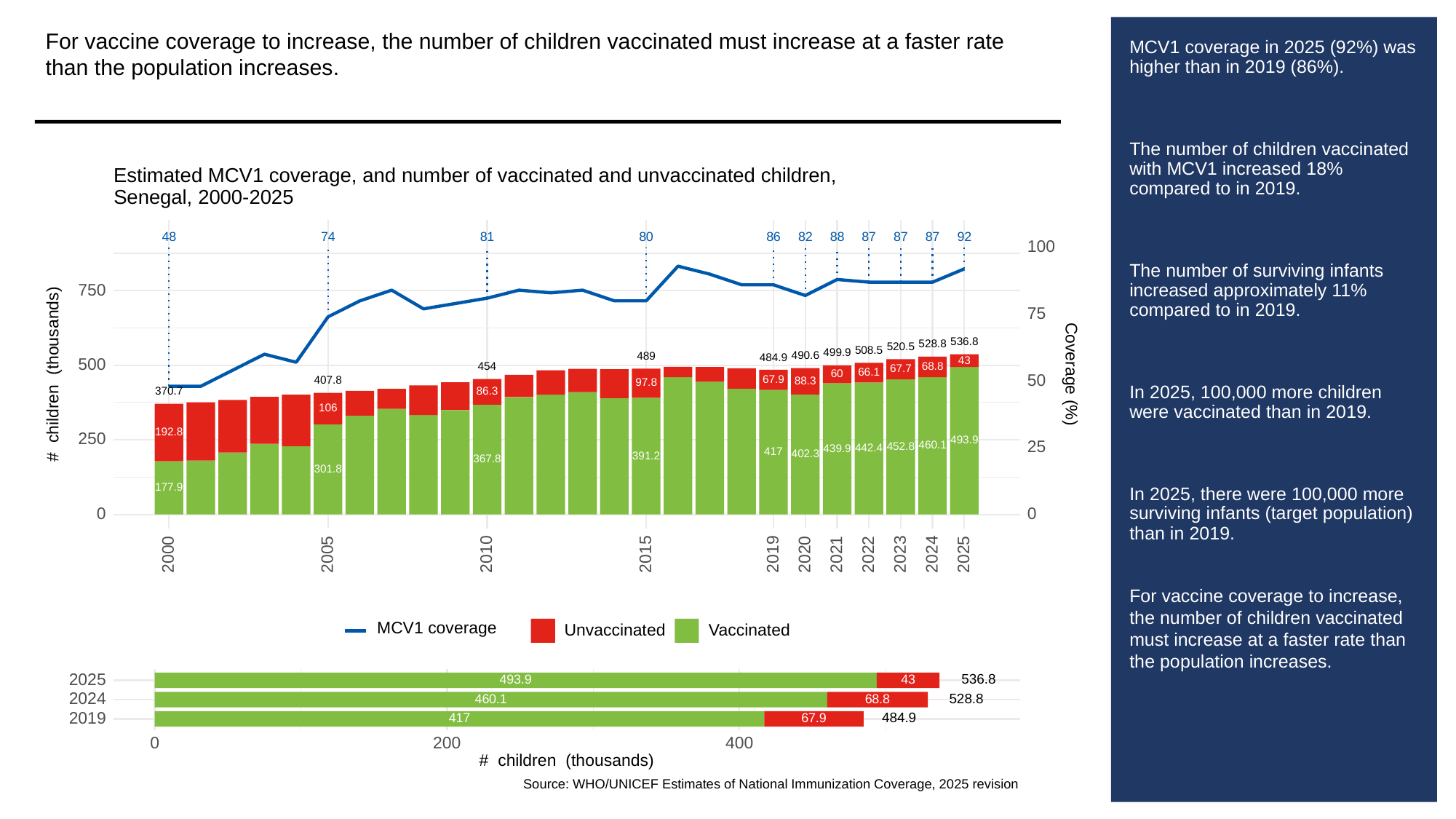

For vaccine coverage to increase, the number of children vaccinated must increase at a faster rate than the population increases.
# MCV1 coverage in 2025 (92%) was higher than in 2019 (86%).

The number of children vaccinated with MCV1 increased 18% compared to in 2019.

The number of surviving infants increased approximately 11% compared to in 2019.

In 2025, 100,000 more children were vaccinated than in 2019.

In 2025, there were 100,000 more surviving infants (target population) than in 2019.

For vaccine coverage to increase, the number of children vaccinated must increase at a faster rate than the population increases.

Estimated MCV1 coverage, and number of vaccinated and unvaccinated children,
Senegal, 2000-2025

48
81
80
86
82
88
87
87
87
92
74
100

750

75

536.8
528.8
520.5
508.5
499.9
490.6
489
484.9

43

500

68.8

454
67.7

#  children  (thousands)
Coverage (%)

66.1

60

50

67.9
407.8
88.3

97.8

370.7
86.3

106

192.8
250
493.9

25
460.1
452.8

442.4
439.9

417
402.3
391.2

367.8

301.8

177.9
0
0

2023
2000
2005
2010
2015
2019
2020
2021
2022
2024
2025

MCV1 coverage
Unvaccinated
Vaccinated

2025
536.8
493.9
43

2024
528.8
460.1
68.8

2019
484.9
67.9
417

0
200
400
#  children  (thousands)
Source: WHO/UNICEF Estimates of National Immunization Coverage, 2025 revision